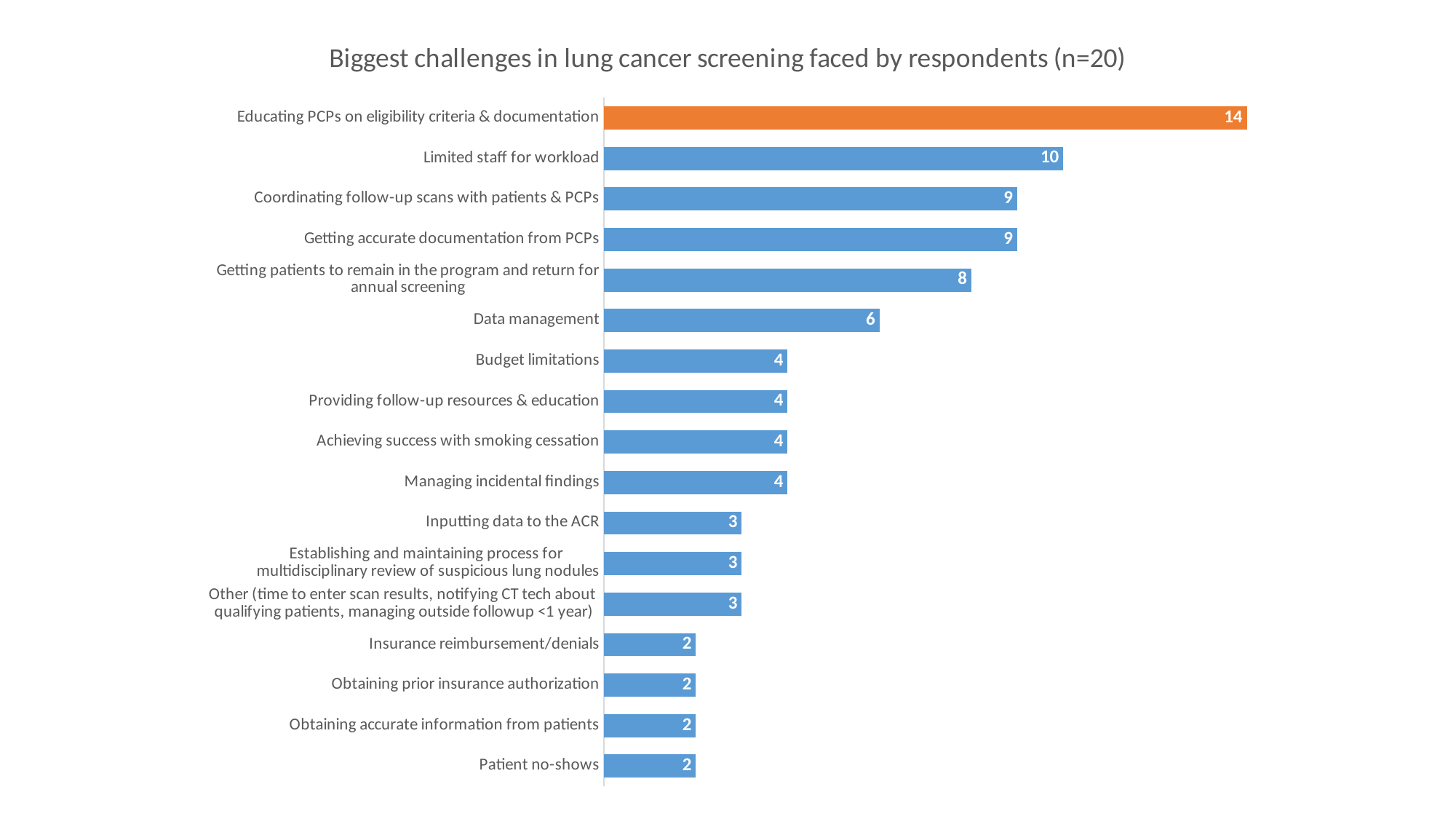

### Chart: Biggest challenges in lung cancer screening faced by respondents (n=20)

| Category |  |
|---|---|
| Educating PCPs on eligibility criteria & documentation | 14.0 |
| Limited staff for workload | 10.0 |
| Coordinating follow-up scans with patients & PCPs | 9.0 |
| Getting accurate documentation from PCPs | 9.0 |
| Getting patients to remain in the program and return for annual screening | 8.0 |
| Data management | 6.0 |
| Budget limitations | 4.0 |
| Providing follow-up resources & education | 4.0 |
| Achieving success with smoking cessation | 4.0 |
| Managing incidental findings | 4.0 |
| Inputting data to the ACR | 3.0 |
| Establishing and maintaining process for
multidisciplinary review of suspicious lung nodules | 3.0 |
| Other (time to enter scan results, notifying CT tech about
qualifying patients, managing outside followup <1 year) | 3.0 |
| Insurance reimbursement/denials | 2.0 |
| Obtaining prior insurance authorization | 2.0 |
| Obtaining accurate information from patients | 2.0 |
| Patient no-shows | 2.0 |